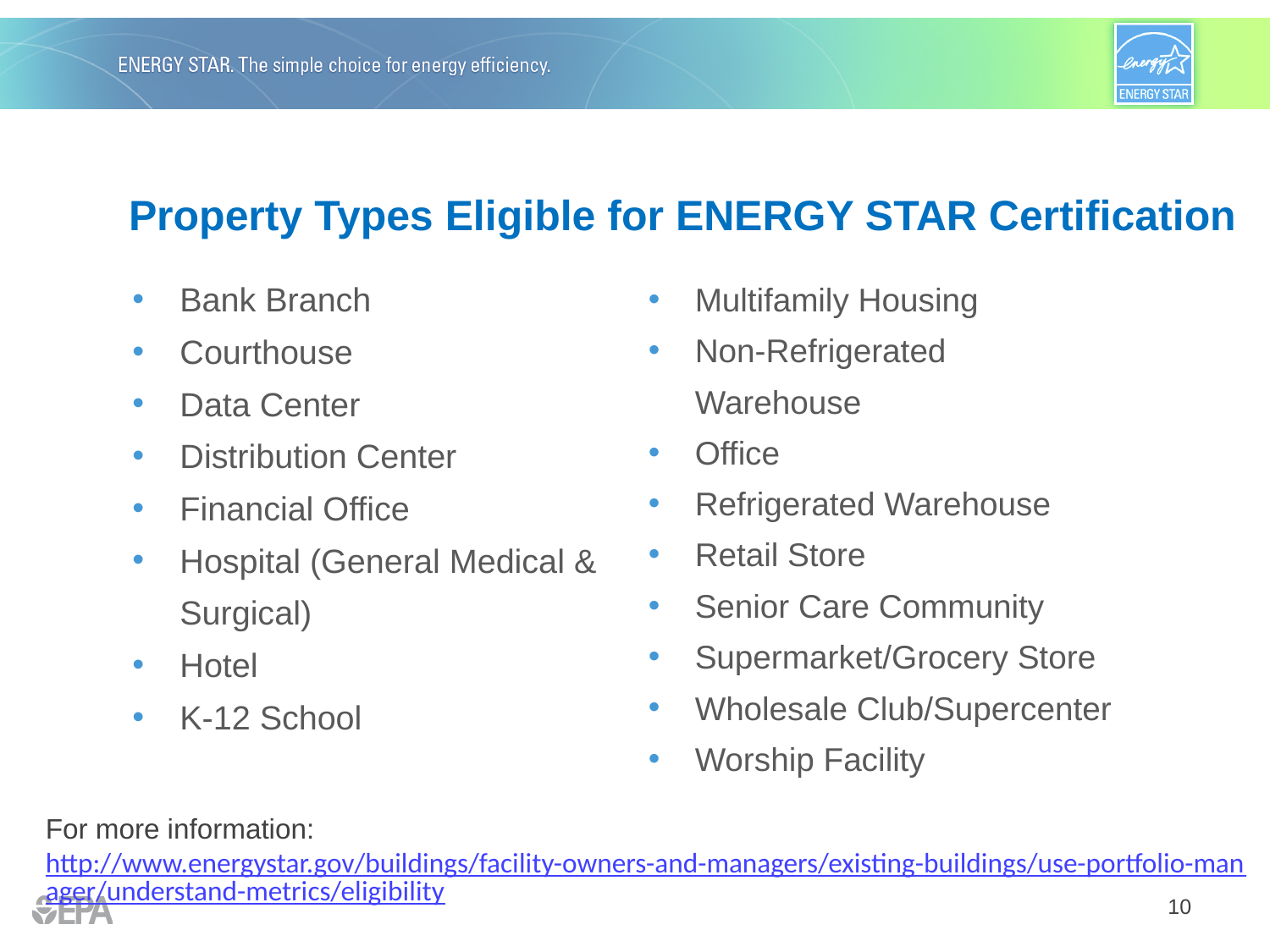

# Property Types Eligible for ENERGY STAR Certification
Bank Branch
Courthouse
Data Center
Distribution Center
Financial Office
Hospital (General Medical & Surgical)
Hotel
K-12 School

Multifamily Housing
Non-Refrigerated Warehouse
Office
Refrigerated Warehouse
Retail Store
Senior Care Community
Supermarket/Grocery Store
Wholesale Club/Supercenter
Worship Facility
For more information: http://www.energystar.gov/buildings/facility-owners-and-managers/existing-buildings/use-portfolio-manager/understand-metrics/eligibility
10